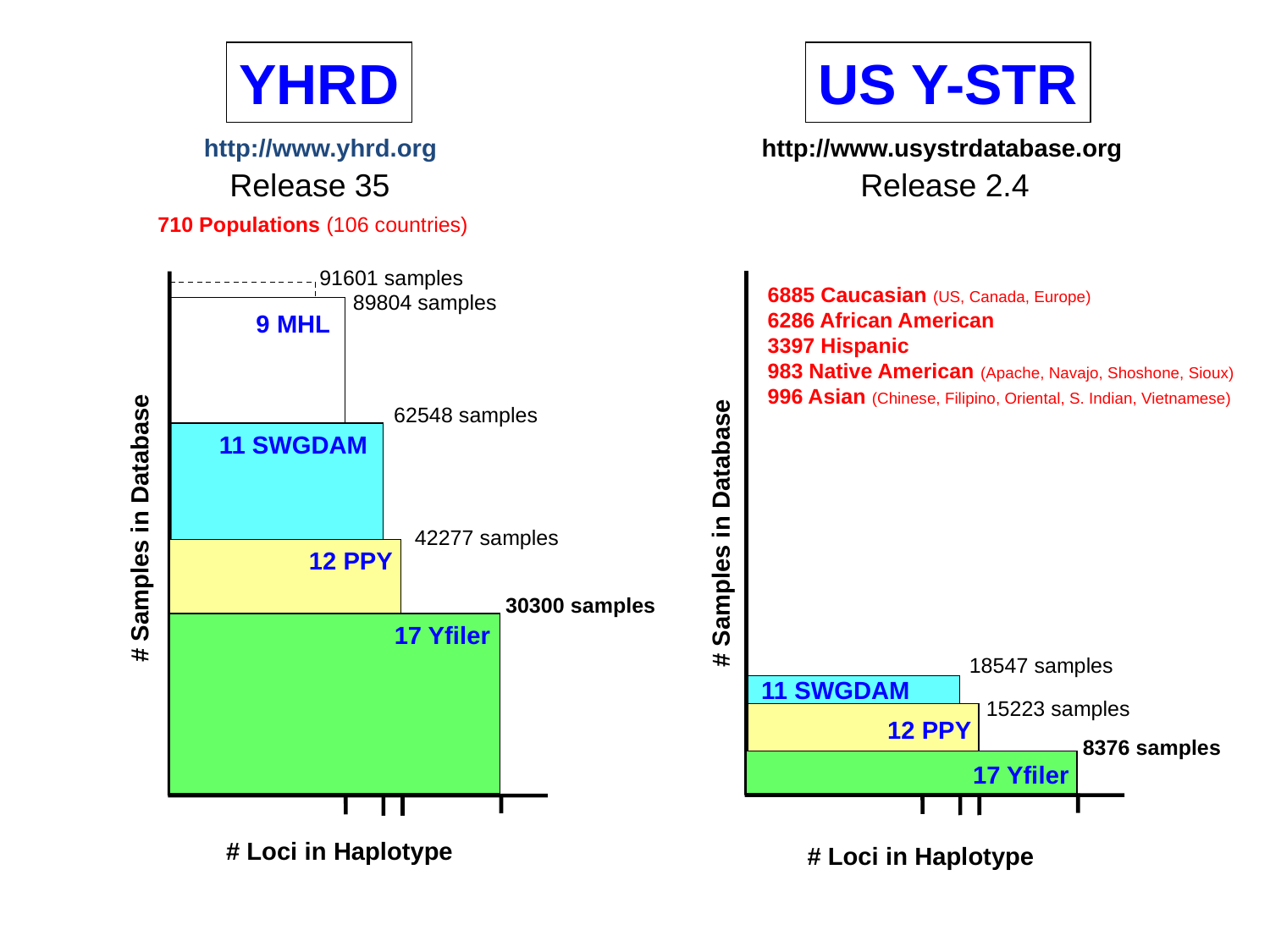

YHRD
US Y-STR
http://www.yhrd.org
http://www.usystrdatabase.org
91601 samples

6885 Caucasian (US, Canada, Europe)
6286 African American
3397 Hispanic
983 Native American (Apache, Navajo, Shoshone, Sioux)
996 Asian (Chinese, Filipino, Oriental, S. Indian, Vietnamese)

89804 samples

9 MHL
62548 samples

11 SWGDAM
# Samples in Database
# Samples in Database
30300 samples
18547 samples
11 SWGDAM

15223 samples

12 PPY
8376 samples

17 Yfiler

# Loci in Haplotype
# Loci in Haplotype

Release 35
Release 2.4
710 Populations (106 countries)
42277 samples

12 PPY

17 Yfiler